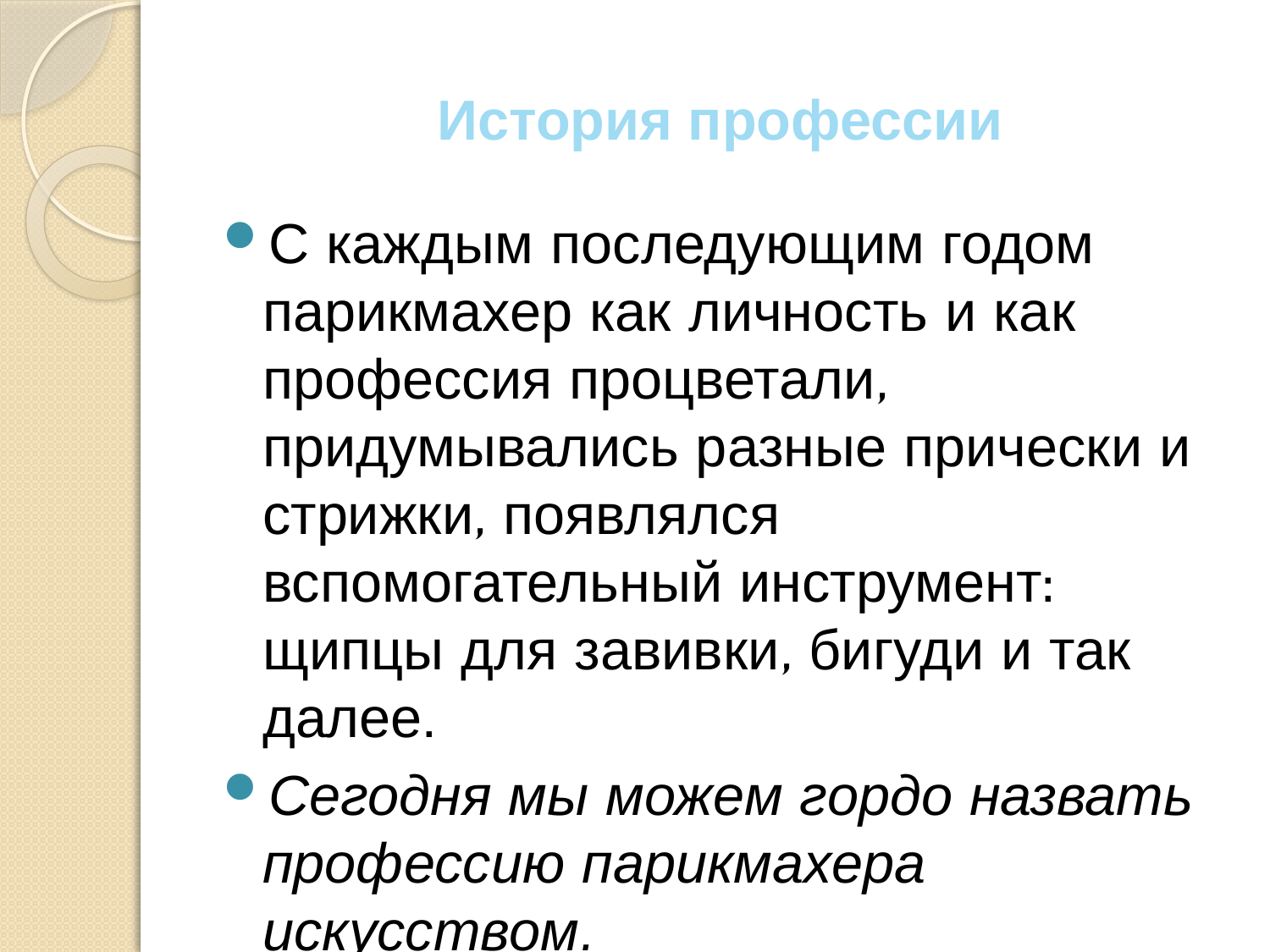

# История профессии
С каждым последующим годом парикмахер как личность и как профессия процветали, придумывались разные прически и стрижки, появлялся вспомогательный инструмент: щипцы для завивки, бигуди и так далее.
Сегодня мы можем гордо назвать профессию парикмахера искусством.